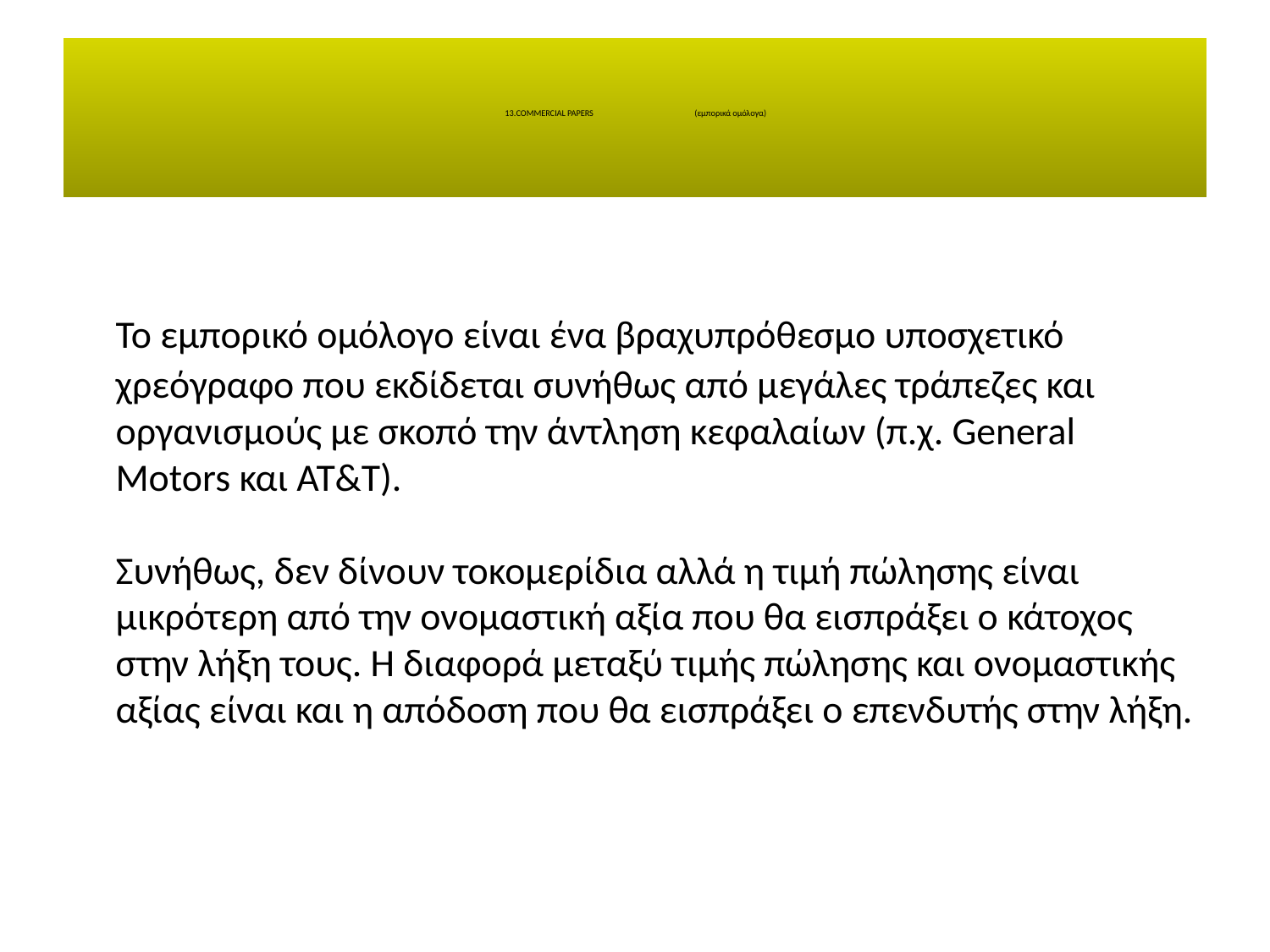

# 13.COMMERCIAL PAPERS                                                     (εμπορικά ομόλογα)

	Το εμπορικό ομόλογο είναι ένα βραχυπρόθεσμο υποσχετικό χρεόγραφο που εκδίδεται συνήθως από μεγάλες τράπεζες και οργανισμούς με σκοπό την άντληση κεφαλαίων (π.χ. General Motors και AT&T).
Συνήθως, δεν δίνουν τοκομερίδια αλλά η τιμή πώλησης είναι μικρότερη από την ονομαστική αξία που θα εισπράξει ο κάτοχος στην λήξη τους. Η διαφορά μεταξύ τιμής πώλησης και ονομαστικής αξίας είναι και η απόδοση που θα εισπράξει ο επενδυτής στην λήξη.